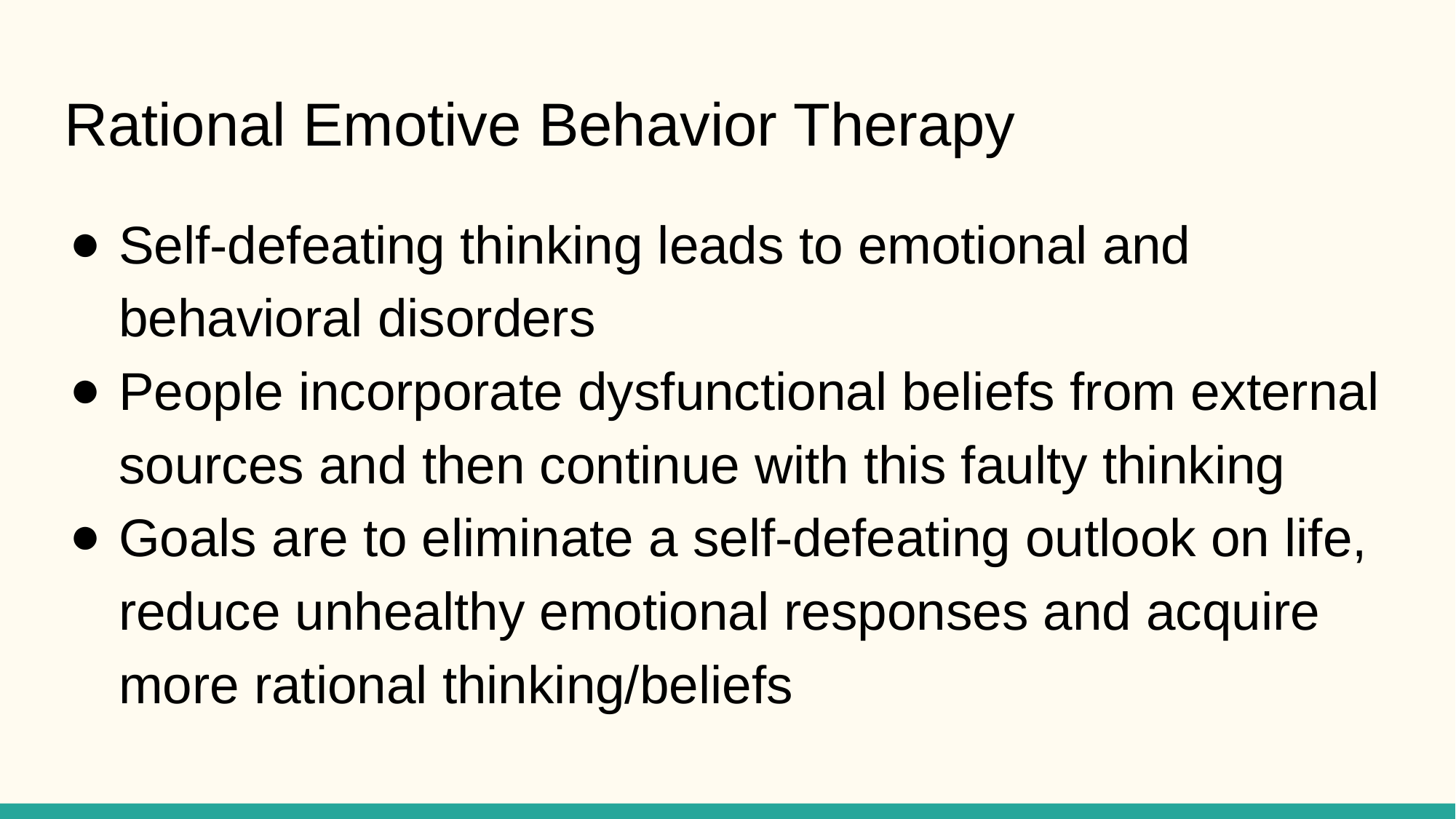

# Rational Emotive Behavior Therapy
Self-defeating thinking leads to emotional and behavioral disorders
People incorporate dysfunctional beliefs from external sources and then continue with this faulty thinking
Goals are to eliminate a self-defeating outlook on life, reduce unhealthy emotional responses and acquire more rational thinking/beliefs